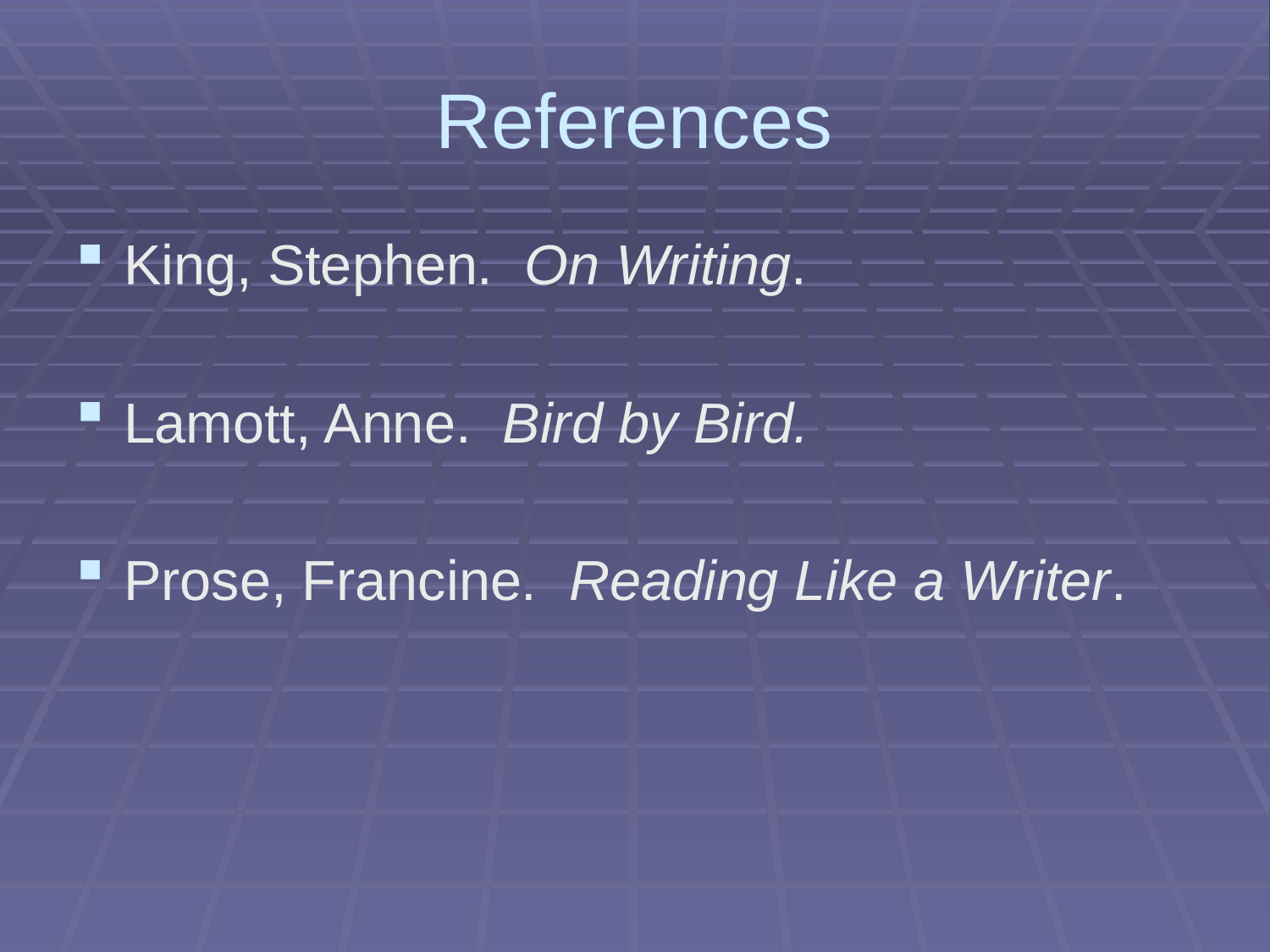

# References
King, Stephen.  On Writing.

Lamott, Anne.  Bird by Bird.

Prose, Francine.  Reading Like a Writer.